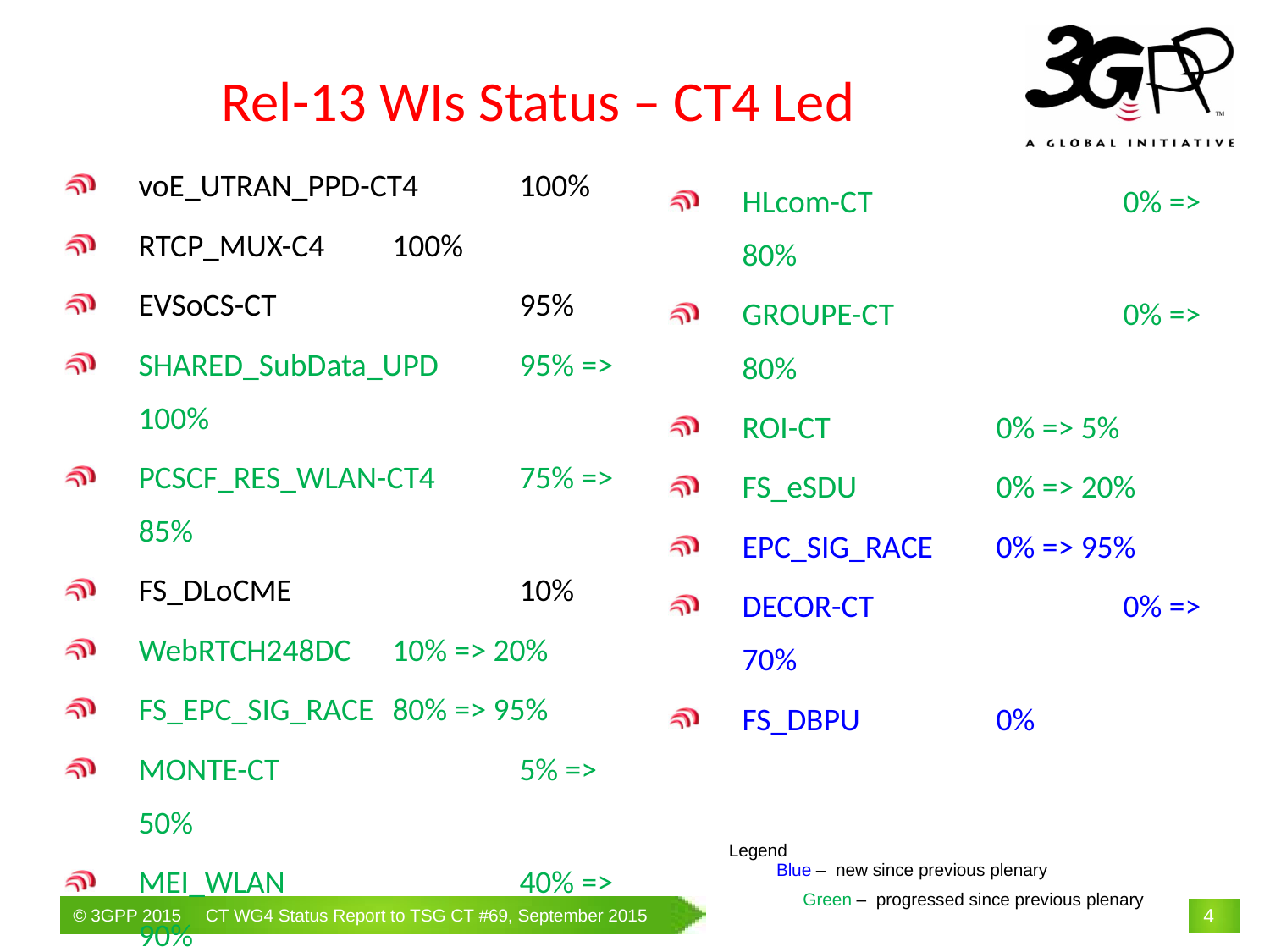

Rel-13 WIs Status – CT4 Led
voE_UTRAN_PPD-CT4	100%
RTCP_MUX-C4	100%
EVSoCS-CT		95%
SHARED_SubData_UPD	95% => 100%
PCSCF_RES_WLAN-CT4	75% => 85%
FS_DLoCME		10%
WebRTCH248DC	10% => 20%
FS_EPC_SIG_RACE	80% => 95%
MONTE-CT		5% => 50%
MEI_WLAN		40% => 90%
FS_SCCAS_RES	5% => 20%
SDPCN_IMS		0% => 5%

HLcom-CT		0% => 80%
GROUPE-CT		0% => 80%
ROI-CT		0% => 5%
FS_eSDU		0% => 20%
EPC_SIG_RACE	0% => 95%
DECOR-CT		0% => 70%
FS_DBPU		0%

Legend
Blue –  new since previous plenary
	Green –  progressed since previous plenary